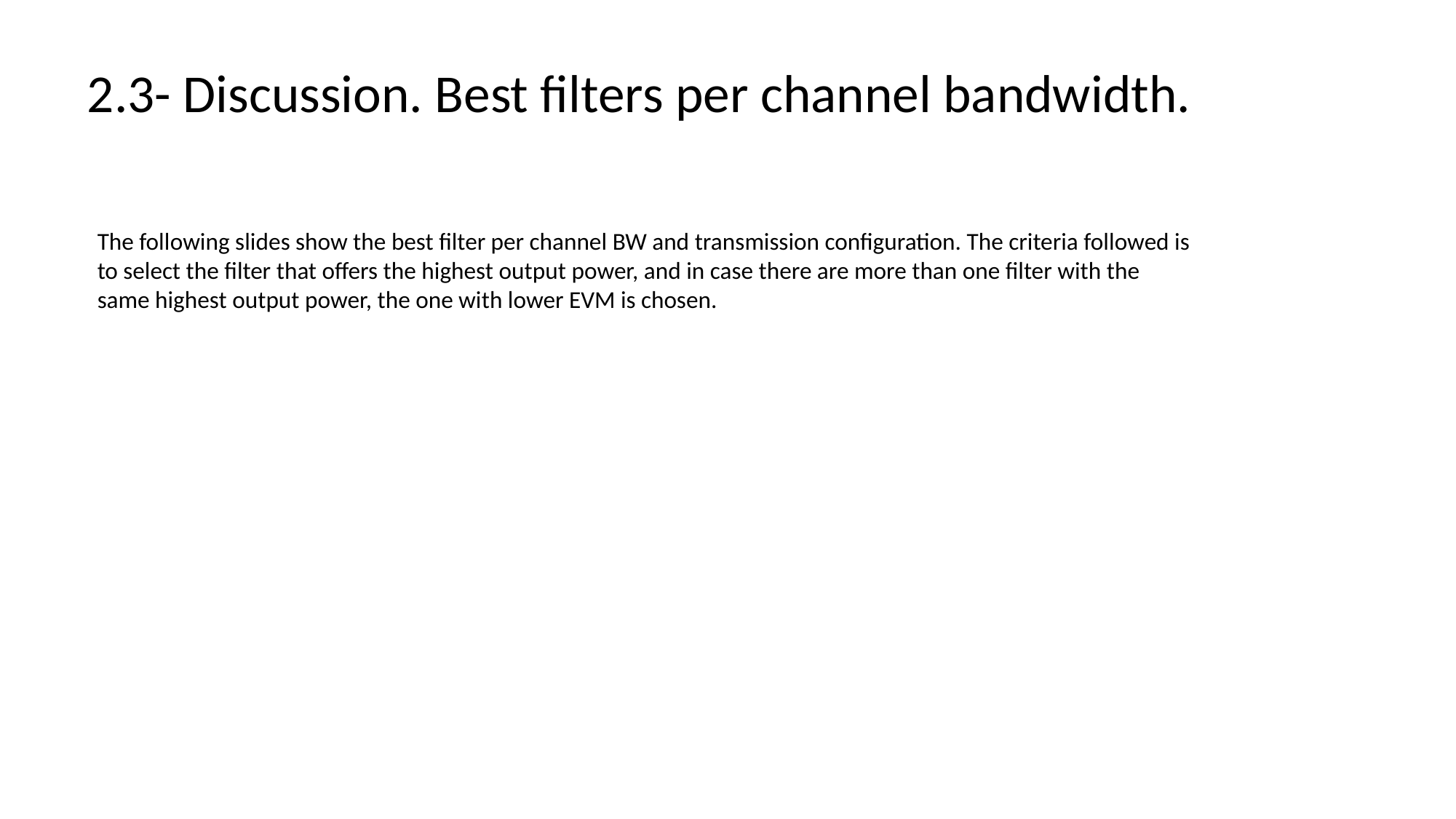

# 2.3- Discussion. Best filters per channel bandwidth.
The following slides show the best filter per channel BW and transmission configuration. The criteria followed is to select the filter that offers the highest output power, and in case there are more than one filter with the same highest output power, the one with lower EVM is chosen.